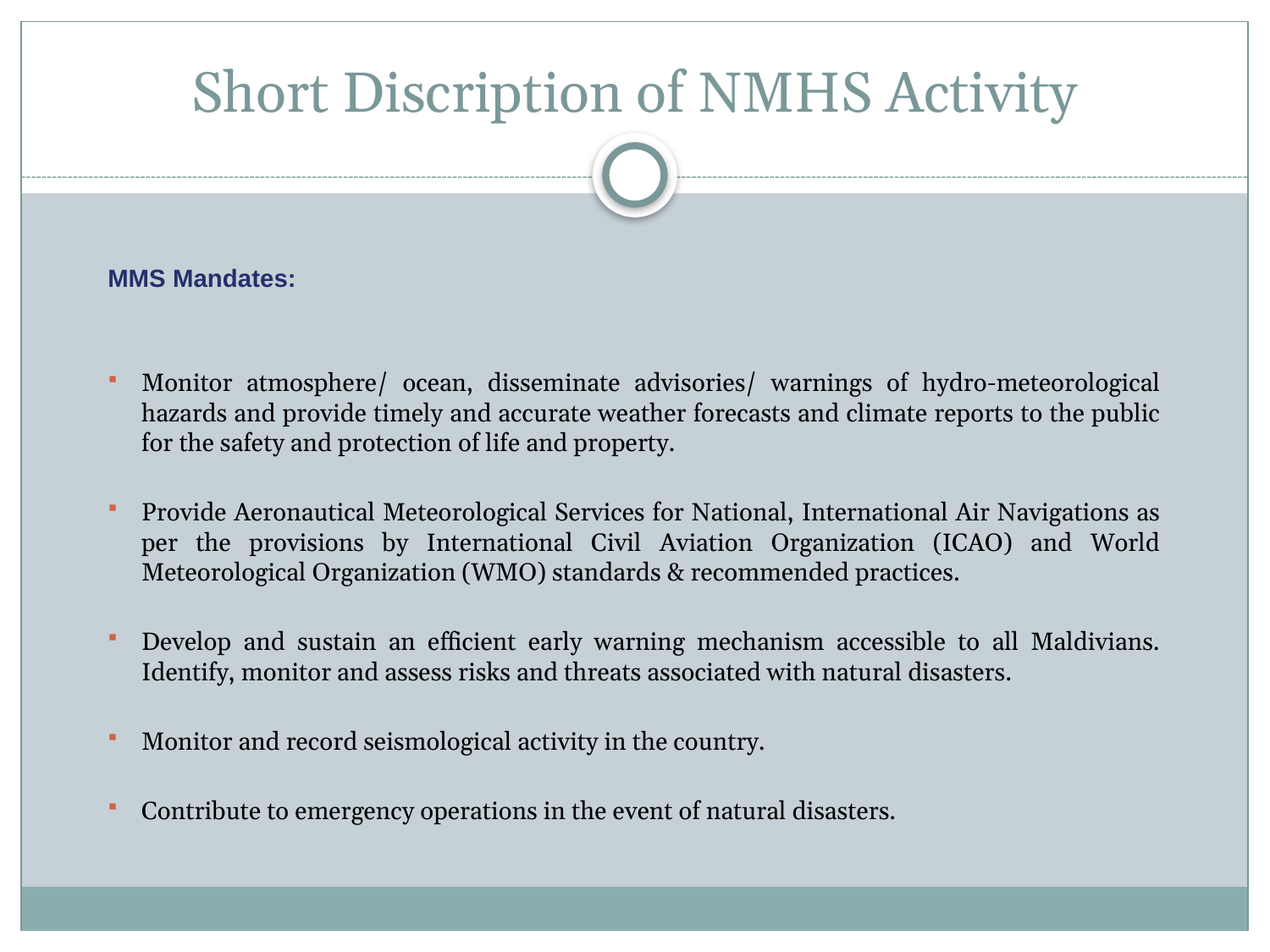

# Short Discription of NMHS Activity
MMS Mandates:

Monitor atmosphere/ ocean, disseminate advisories/ warnings of hydro-meteorological hazards and provide timely and accurate weather forecasts and climate reports to the public for the safety and protection of life and property.

Provide Aeronautical Meteorological Services for National, International Air Navigations as per the provisions by International Civil Aviation Organization (ICAO) and World Meteorological Organization (WMO) standards & recommended practices.

Develop and sustain an efficient early warning mechanism accessible to all Maldivians. Identify, monitor and assess risks and threats associated with natural disasters.

Monitor and record seismological activity in the country.

Contribute to emergency operations in the event of natural disasters.